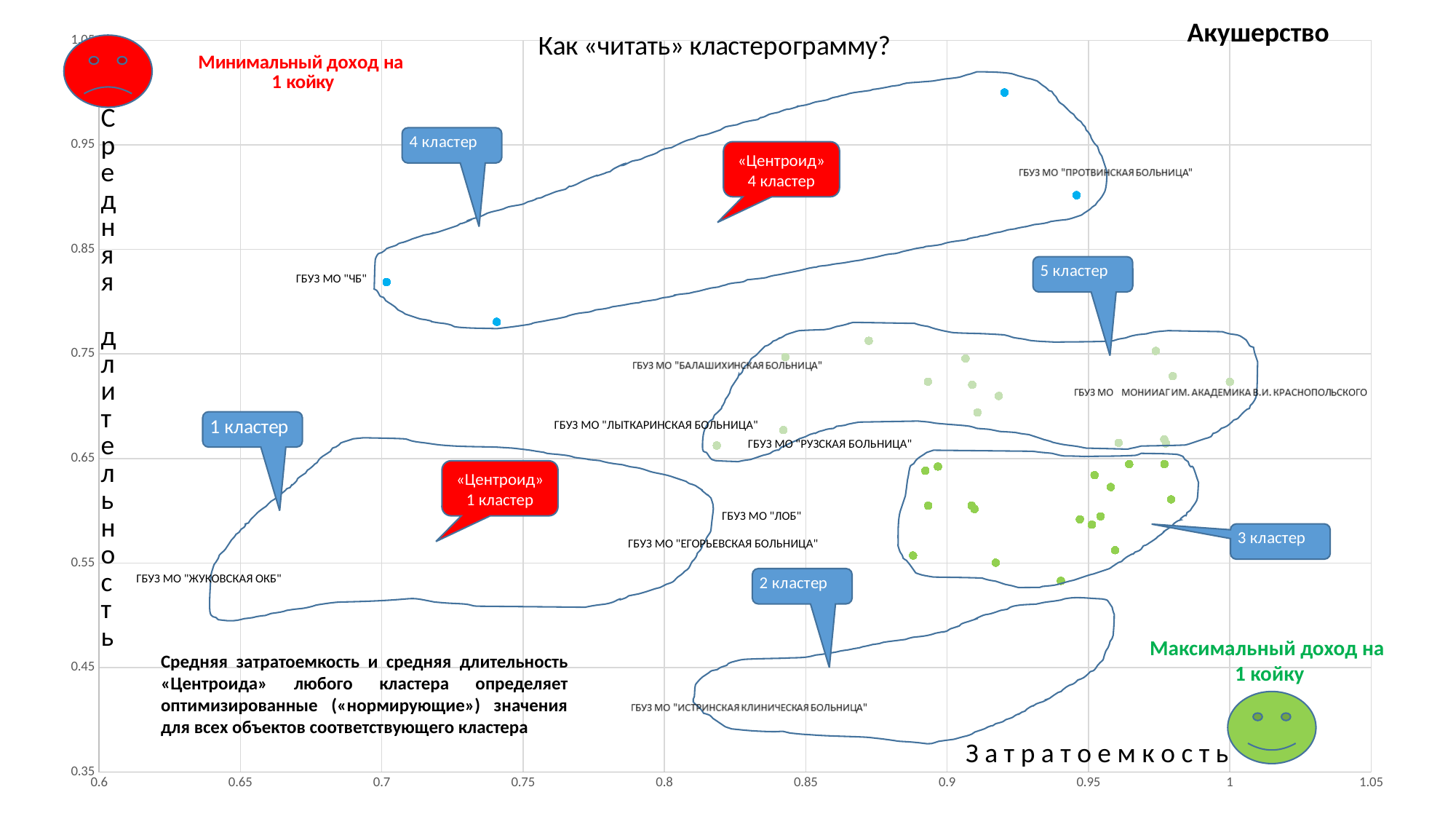

Акушерство

### Chart

| Category | Центроиды | 1 кластер+Акуш!$N$2:$N$9 | 2 кластер | 3 кластер | 4 кластер | 5 кластер |
|---|---|---|---|---|---|---|
«Центроид» 4 кластер
ГБУЗ МО "ЧБ"
ГБУЗ МО "ЛЫТКАРИНСКАЯ БОЛЬНИЦА"
ГБУЗ МО "РУЗСКАЯ БОЛЬНИЦА"
«Центроид» 1 кластер
ГБУЗ МО "ЛОБ"
ГБУЗ МО "ЕГОРЬЕВСКАЯ БОЛЬНИЦА"
ГБУЗ МО "ЖУКОВСКАЯ ОКБ"
Максимальный доход на
1 койку
Средняя затратоемкость и средняя длительность «Центроида» любого кластера определяет оптимизированные («нормирующие») значения для всех объектов соответствующего кластера
        З а т р а т о е м к о с т ь